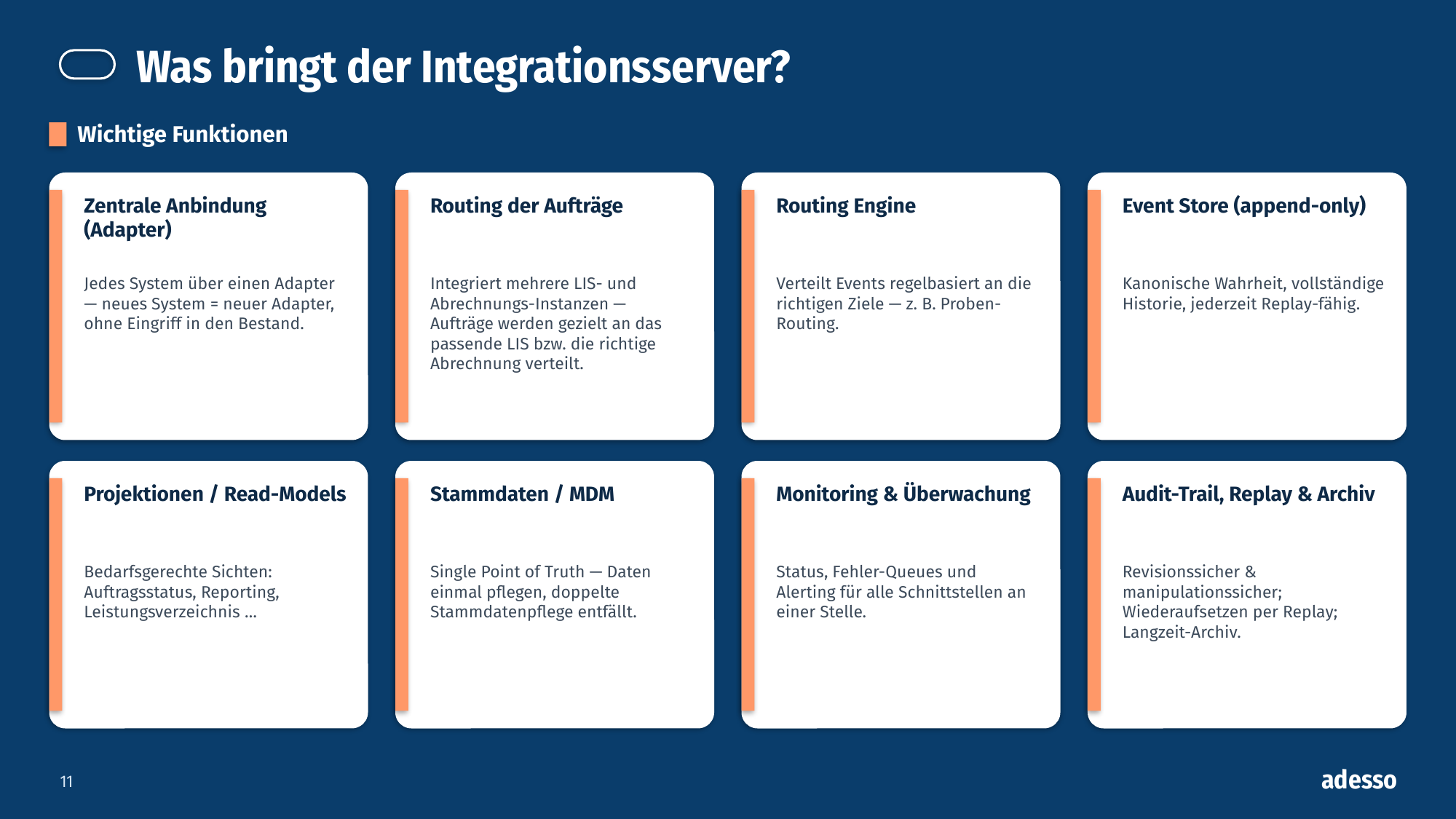

Was bringt der Integrationsserver?

Wichtige Funktionen

Zentrale Anbindung (Adapter)
Routing der Aufträge
Routing Engine
Event Store (append-only)
Jedes System über einen Adapter — neues System = neuer Adapter, ohne Eingriff in den Bestand.
Integriert mehrere LIS- und Abrechnungs-Instanzen — Aufträge werden gezielt an das passende LIS bzw. die richtige Abrechnung verteilt.
Verteilt Events regelbasiert an die richtigen Ziele — z. B. Proben-Routing.
Kanonische Wahrheit, vollständige Historie, jederzeit Replay-fähig.

Projektionen / Read-Models
Stammdaten / MDM
Monitoring & Überwachung
Audit-Trail, Replay & Archiv
Bedarfsgerechte Sichten: Auftragsstatus, Reporting, Leistungsverzeichnis …
Single Point of Truth — Daten einmal pflegen, doppelte Stammdatenpflege entfällt.
Status, Fehler-Queues und Alerting für alle Schnittstellen an einer Stelle.
Revisionssicher & manipulationssicher; Wiederaufsetzen per Replay; Langzeit-Archiv.
adesso
11